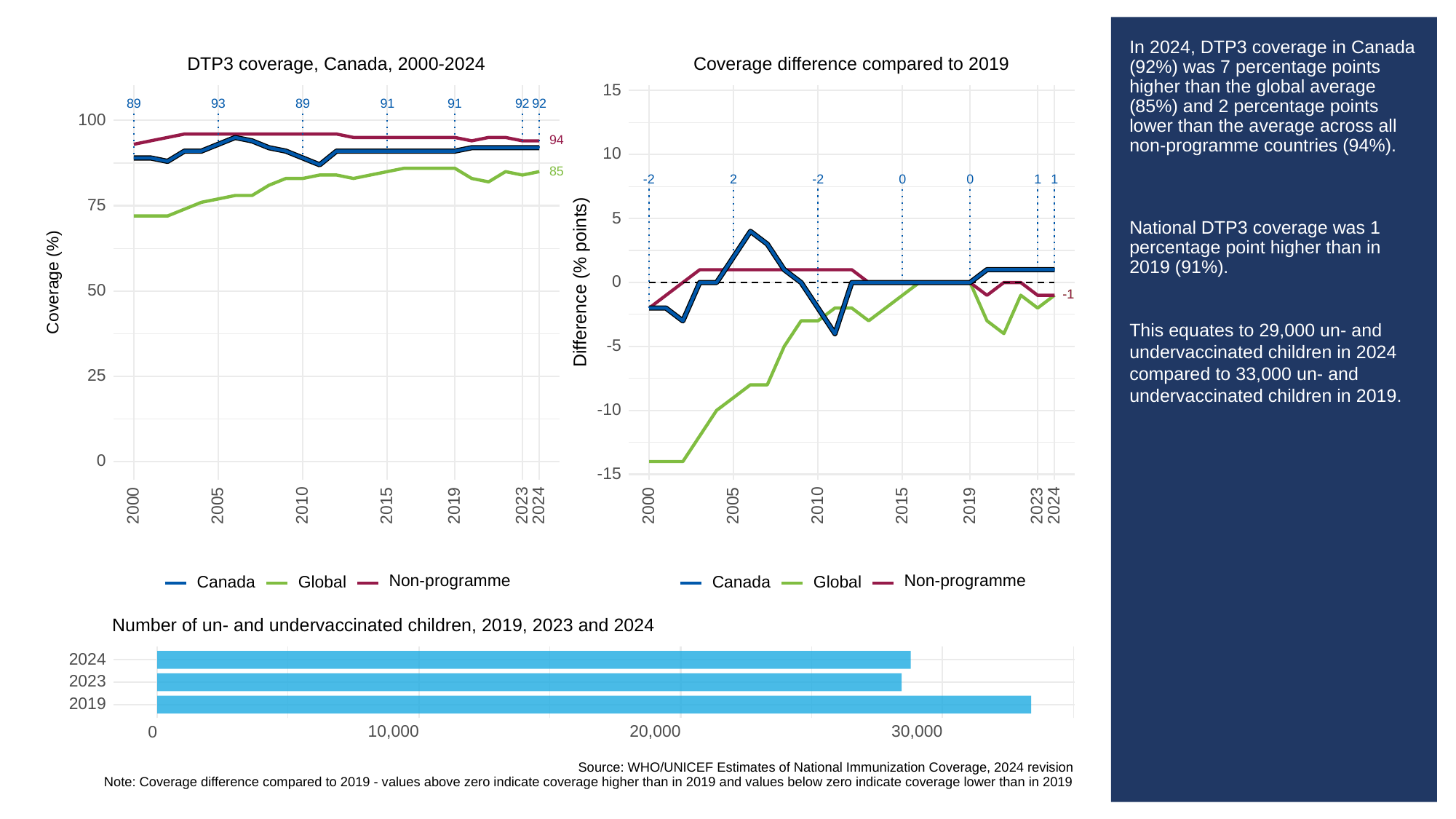

# In 2024, DTP3 coverage in Canada (92%) was 7 percentage points higher than the global average (85%) and 2 percentage points lower than the average across all non-programme countries (94%).

National DTP3 coverage was 1 percentage point higher than in 2019 (91%).

This equates to 29,000 un- and undervaccinated children in 2024 compared to 33,000 un- and undervaccinated children in 2019.

DTP3 coverage, Canada, 2000-2024
Coverage difference compared to 2019
15

93
89
89
91
91
92
92

100

94

10

85

0
0
-2
2
-2
1
1

75

5

Difference (% points)
Coverage (%)
0

50
-1
-1

-5

25

-10

0

-15

2023
2023
2000
2005
2010
2015
2019
2024
2000
2005
2010
2015
2019
2024
Non-programme
Non-programme
Canada
Global
Canada
Global

Number of un- and undervaccinated children, 2019, 2023 and 2024

2024

2023

2019

10,000
20,000
30,000
0
Source: WHO/UNICEF Estimates of National Immunization Coverage, 2024 revision
Note: Coverage difference compared to 2019 - values above zero indicate coverage higher than in 2019 and values below zero indicate coverage lower than in 2019